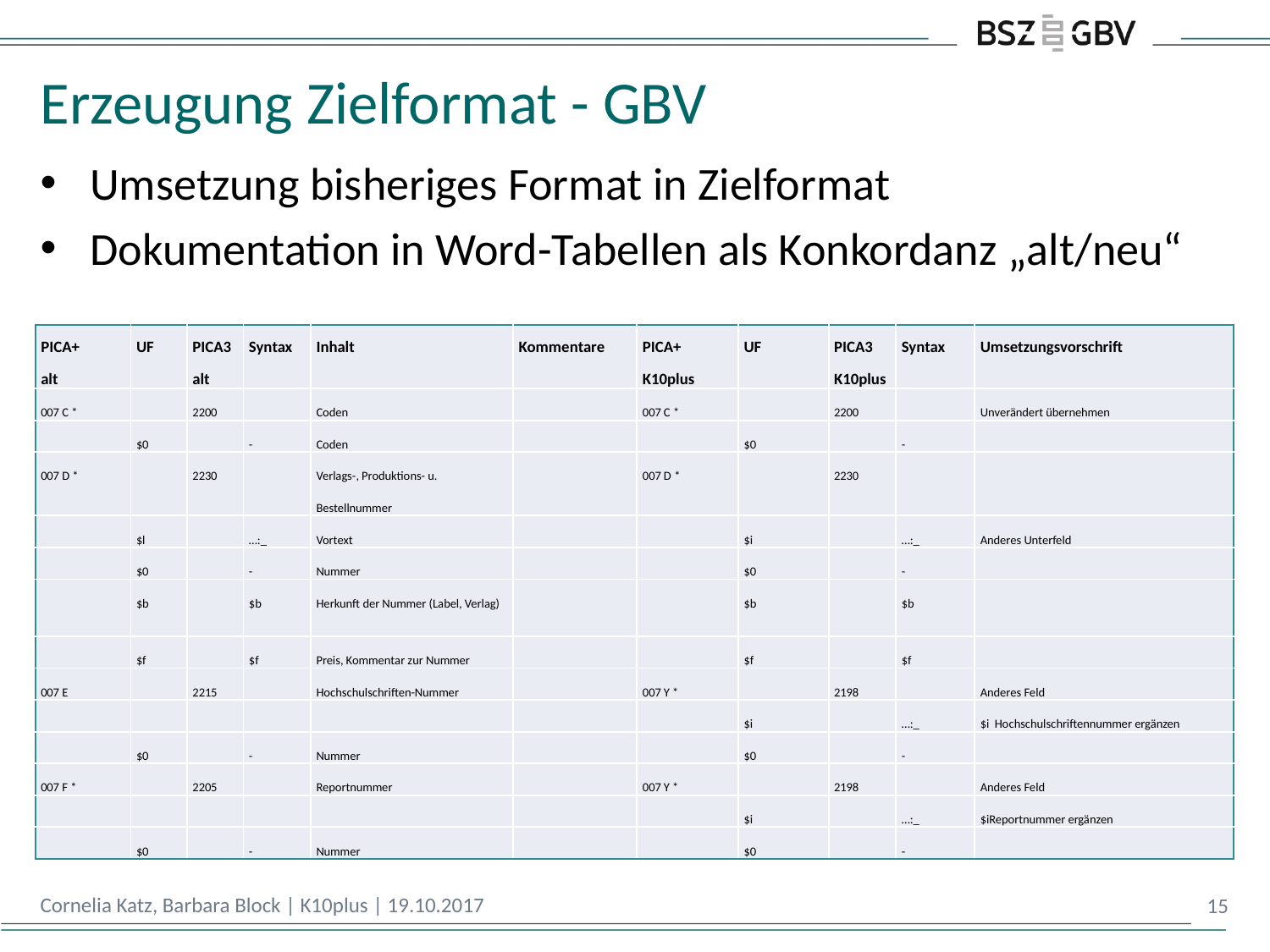

# Erzeugung Zielformat - GBV
Umsetzung bisheriges Format in Zielformat
Dokumentation in Word-Tabellen als Konkordanz „alt/neu“

| PICA+ alt | UF | PICA3 alt | Syntax | Inhalt | Kommentare | PICA+ K10plus | UF | PICA3 K10plus | Syntax | Umsetzungsvorschrift |
| --- | --- | --- | --- | --- | --- | --- | --- | --- | --- | --- |
| 007 C \* |  | 2200 |  | Coden |  | 007 C \* |  | 2200 |  | Unverändert übernehmen |
|  | $0 |  | - | Coden |  |  | $0 |  | - |  |
| 007 D \* |  | 2230 |  | Verlags-, Produktions- u. Bestellnummer |  | 007 D \* |  | 2230 |  |  |
|  | $l |  | …:\_ | Vortext |  |  | $i |  | …:\_ | Anderes Unterfeld |
|  | $0 |  | - | Nummer |  |  | $0 |  | - |  |
|  | $b |  | $b | Herkunft der Nummer (Label, Verlag) |  |  | $b |  | $b |  |
|  | $f |  | $f | Preis, Kommentar zur Nummer |  |  | $f |  | $f |  |
| 007 E |  | 2215 |  | Hochschulschriften-Nummer |  | 007 Y \* |  | 2198 |  | Anderes Feld |
|  |  |  |  |  |  |  | $i |  | …:\_ | $i Hochschulschriftennummer ergänzen |
|  | $0 |  | - | Nummer |  |  | $0 |  | - |  |
| 007 F \* |  | 2205 |  | Reportnummer |  | 007 Y \* |  | 2198 |  | Anderes Feld |
|  |  |  |  |  |  |  | $i |  | …:\_ | $iReportnummer ergänzen |
|  | $0 |  | - | Nummer |  |  | $0 |  | - |  |
Cornelia Katz, Barbara Block | K10plus | 19.10.2017
15